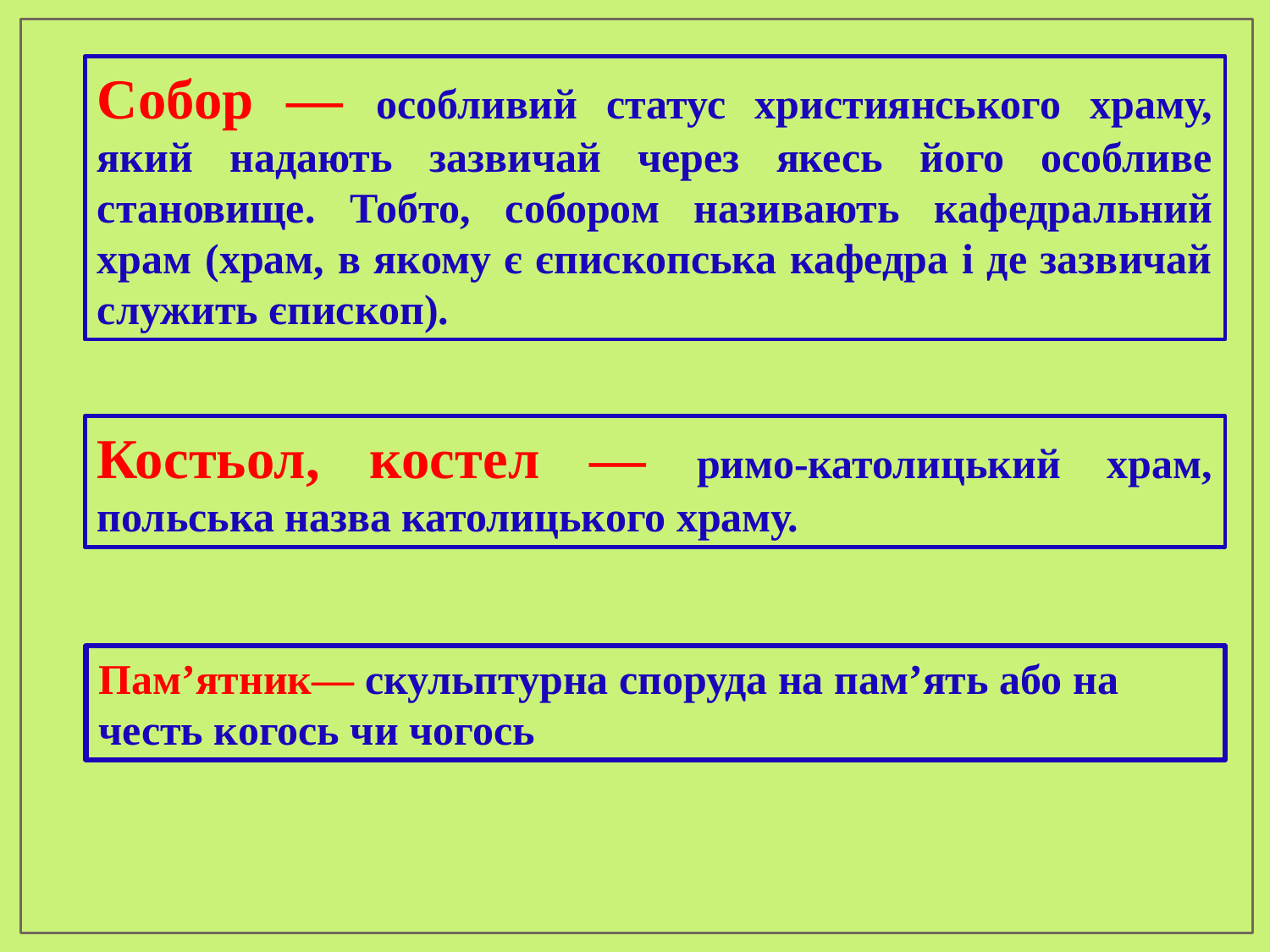

Собор — особливий статус християнського храму, який надають зазвичай через якесь його особливе становище. Тобто, собором називають кафедральний храм (храм, в якому є єпископська кафедра і де зазвичай служить єпископ).
Костьол, костел — римо-католицький храм, польська назва католицького храму.
Пам’ятник— скульптурна споруда на пам’ять або на честь когось чи чогось